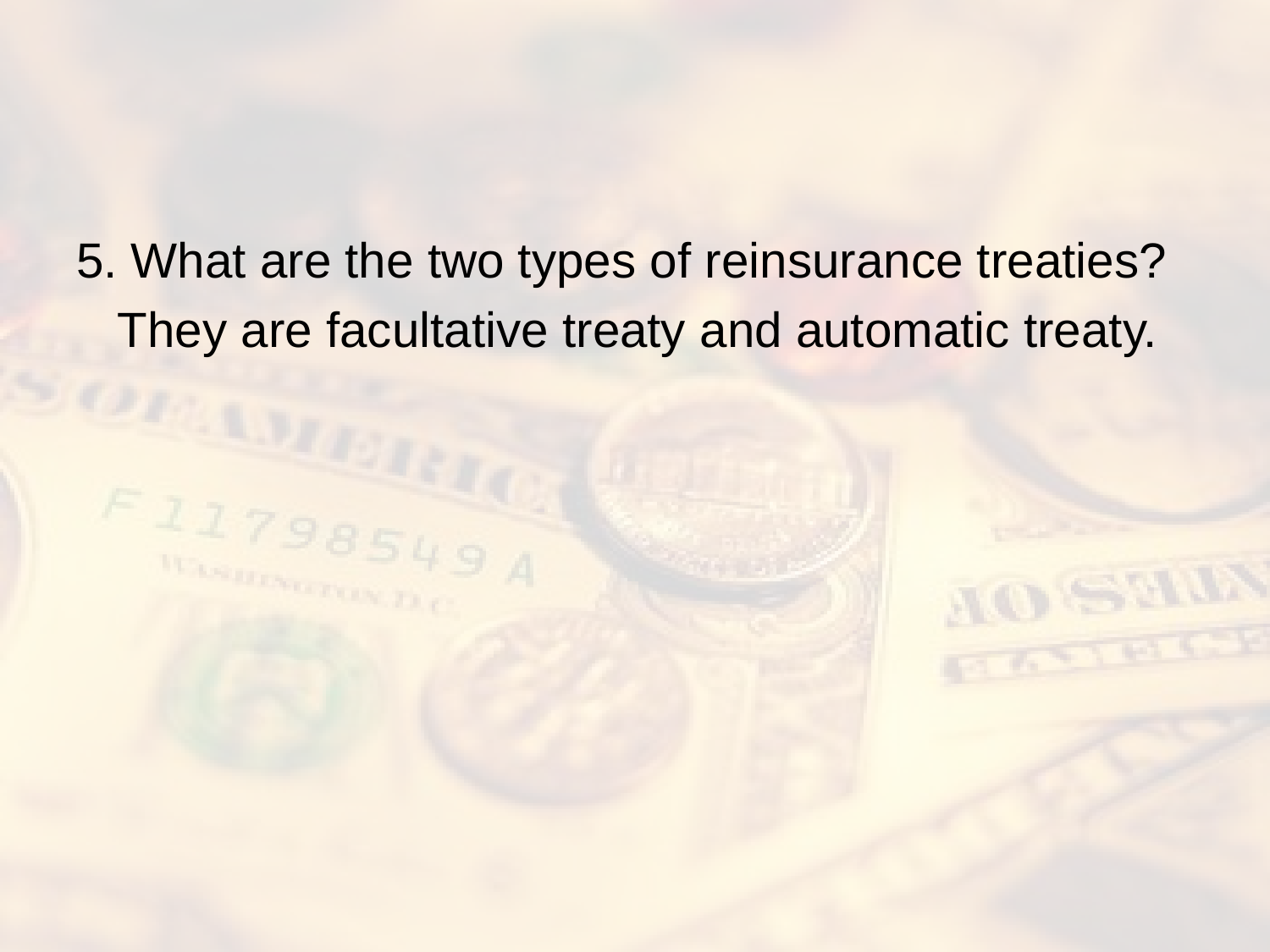

#
5. What are the two types of reinsurance treaties?
   They are facultative treaty and automatic treaty.